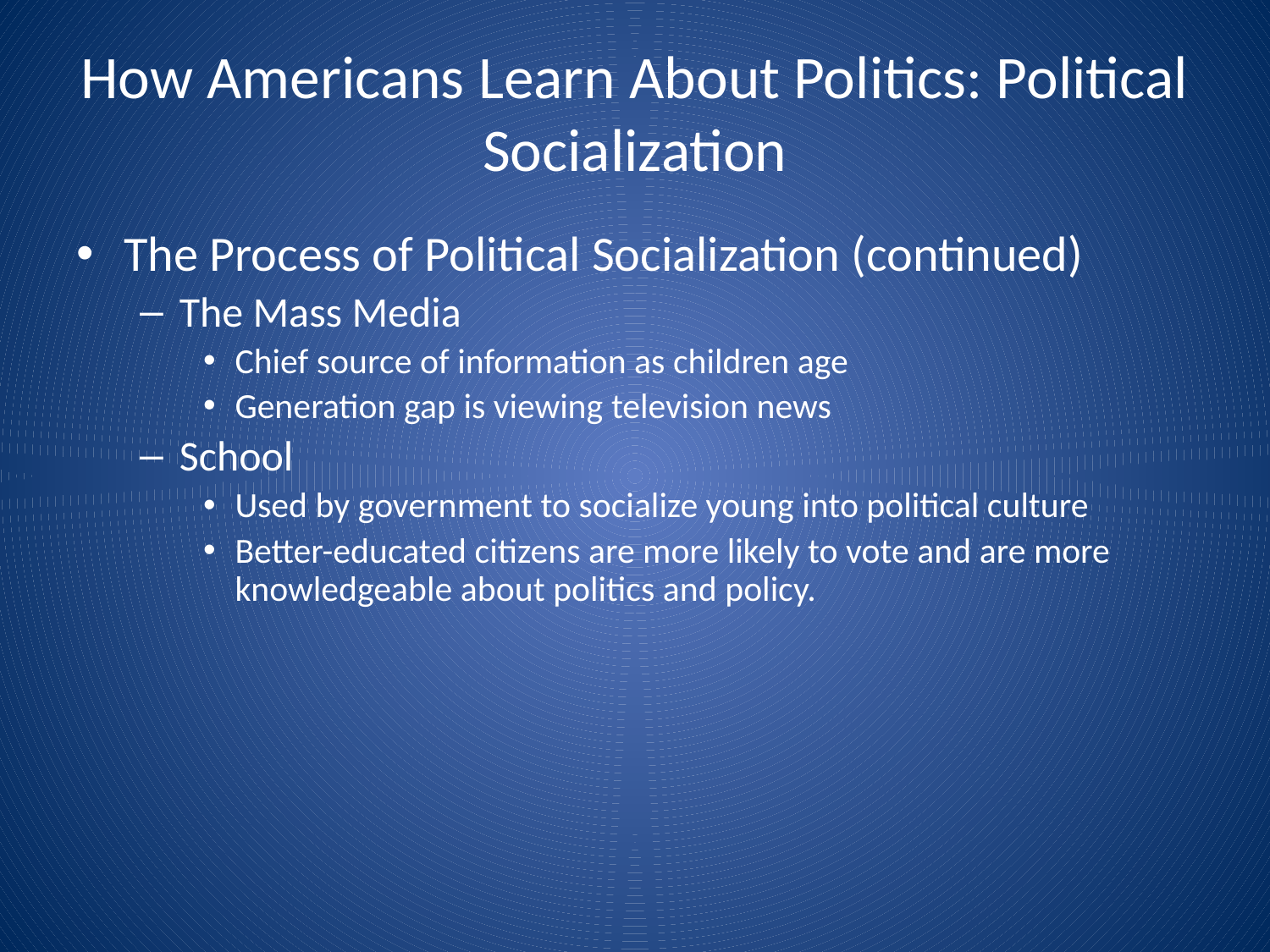

# How Americans Learn About Politics: Political Socialization
The Process of Political Socialization (continued)
The Mass Media
Chief source of information as children age
Generation gap is viewing television news
School
Used by government to socialize young into political culture
Better-educated citizens are more likely to vote and are more knowledgeable about politics and policy.